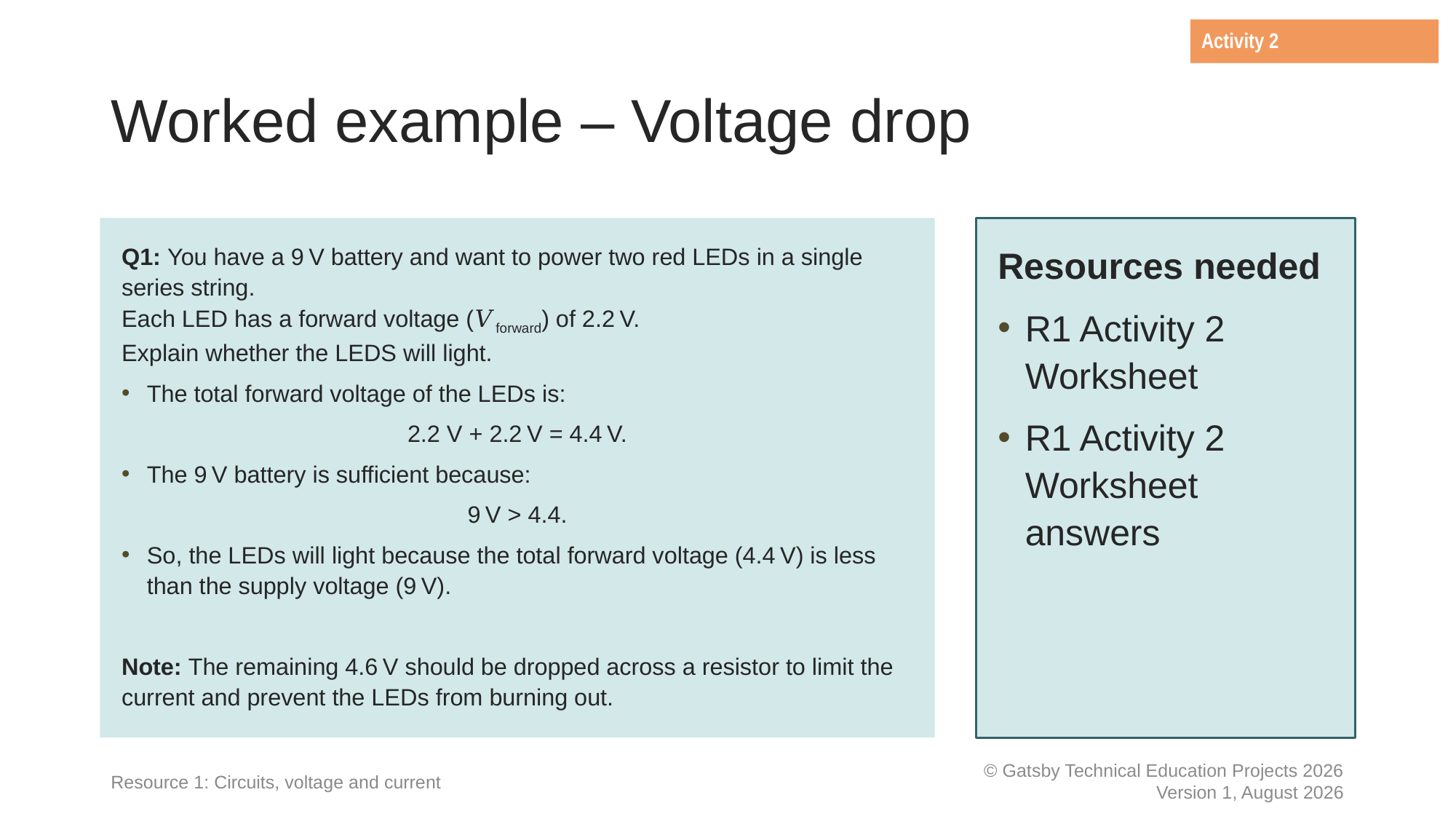

Activity 2
# Worked example – Voltage drop
Q1: You have a 9 V battery and want to power two red LEDs in a single series string.
Each LED has a forward voltage (𝑉forward) of 2.2 V.
Explain whether the LEDS will light.
The total forward voltage of the LEDs is:
2.2 V + 2.2 V = 4.4 V.
The 9 V battery is sufficient because:
9 V > 4.4.
So, the LEDs will light because the total forward voltage (4.4 V) is less than the supply voltage (9 V).

Note: The remaining 4.6 V should be dropped across a resistor to limit the current and prevent the LEDs from burning out.
Resources needed
R1 Activity 2 Worksheet
R1 Activity 2 Worksheet answers

Resource 1: Circuits, voltage and current